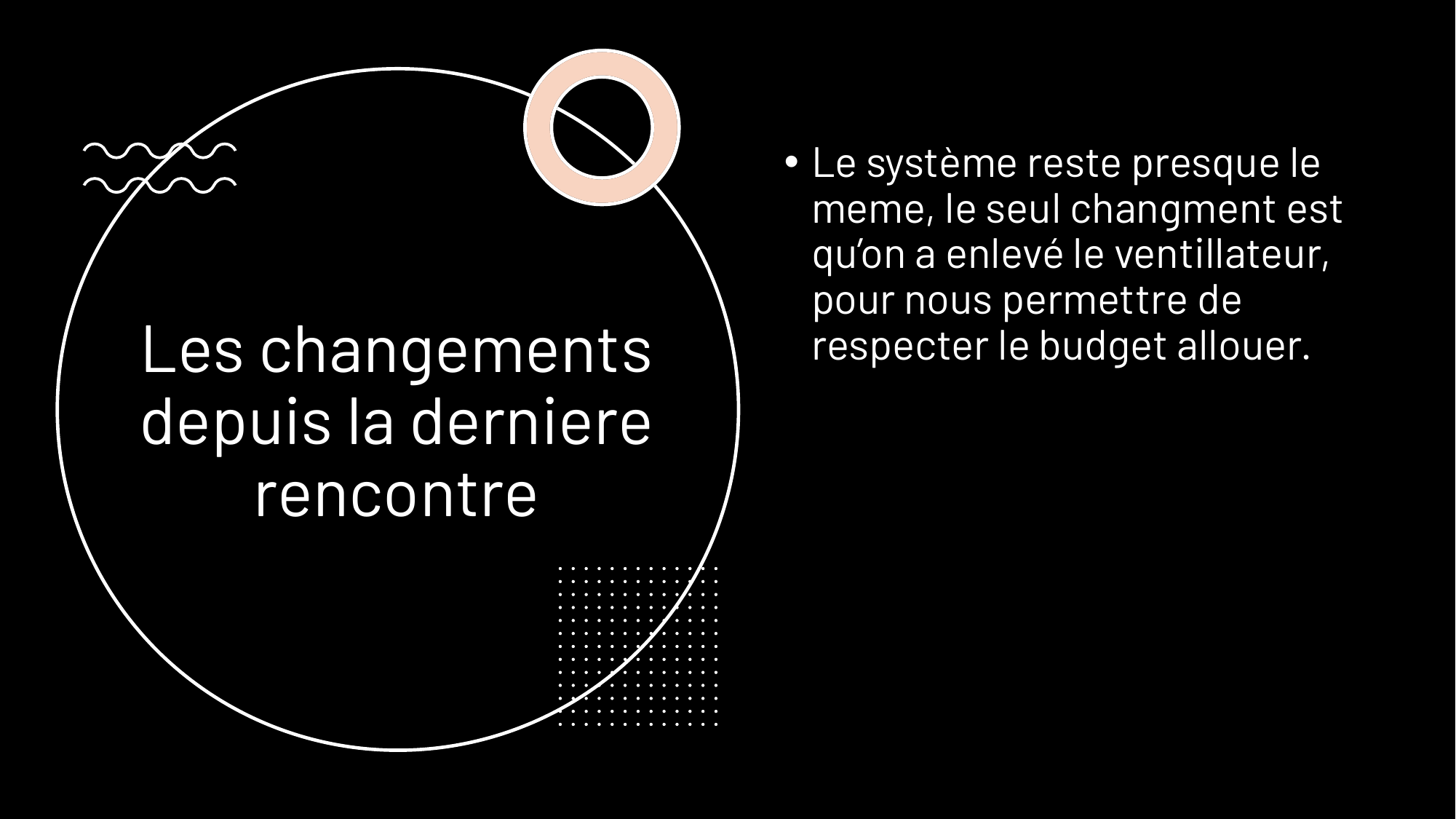

Le système reste presque le meme, le seul changment est qu’on a enlevé le ventillateur, pour nous permettre de respecter le budget allouer.

# Les changements depuis la derniere rencontre